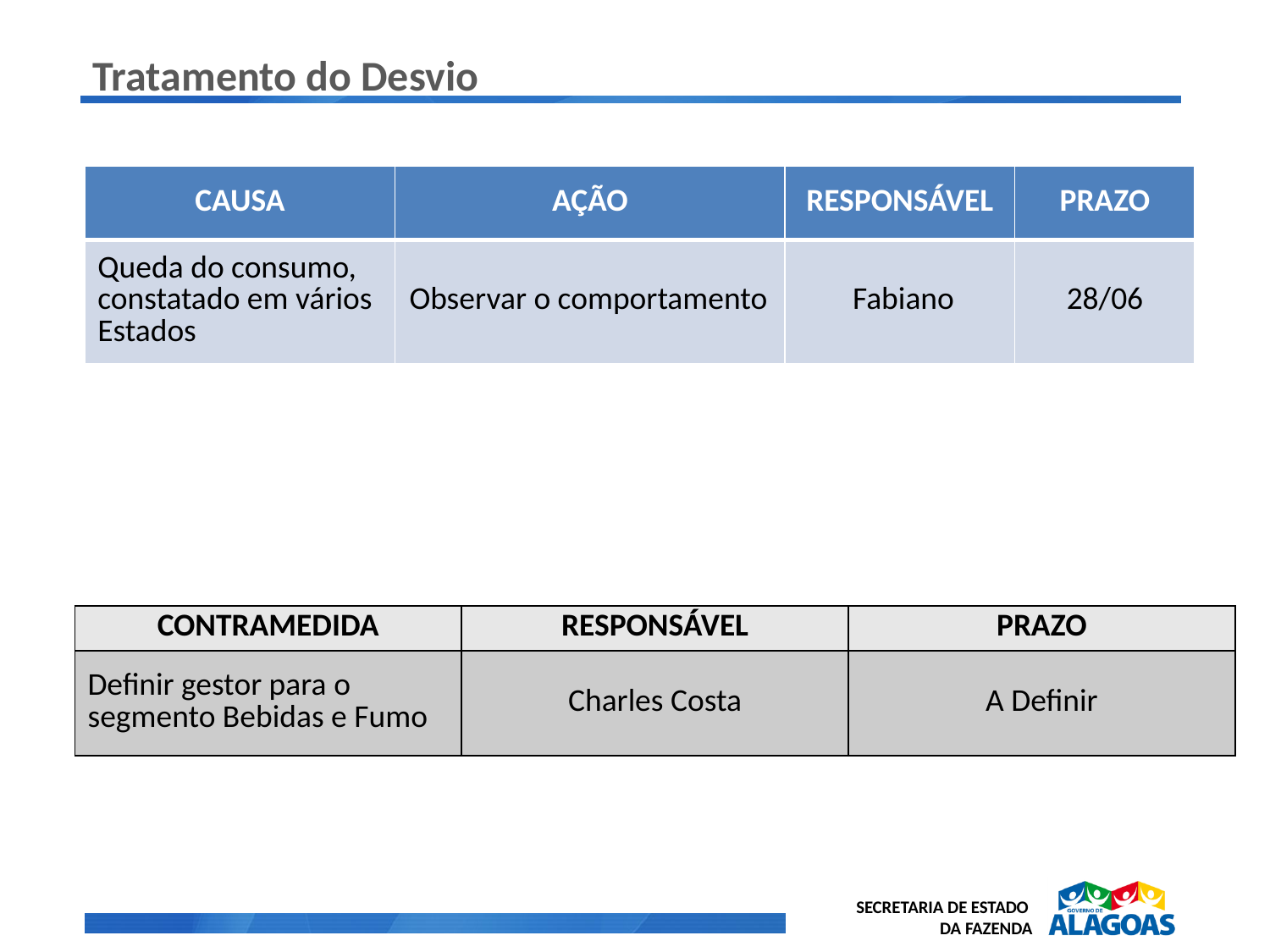

# Tratamento do Desvio
| CAUSA | AÇÃO | RESPONSÁVEL | PRAZO |
| --- | --- | --- | --- |
| Queda do consumo, constatado em vários Estados | Observar o comportamento | Fabiano | 28/06 |
| CONTRAMEDIDA | RESPONSÁVEL | PRAZO |
| --- | --- | --- |
| Definir gestor para o segmento Bebidas e Fumo | Charles Costa | A Definir |